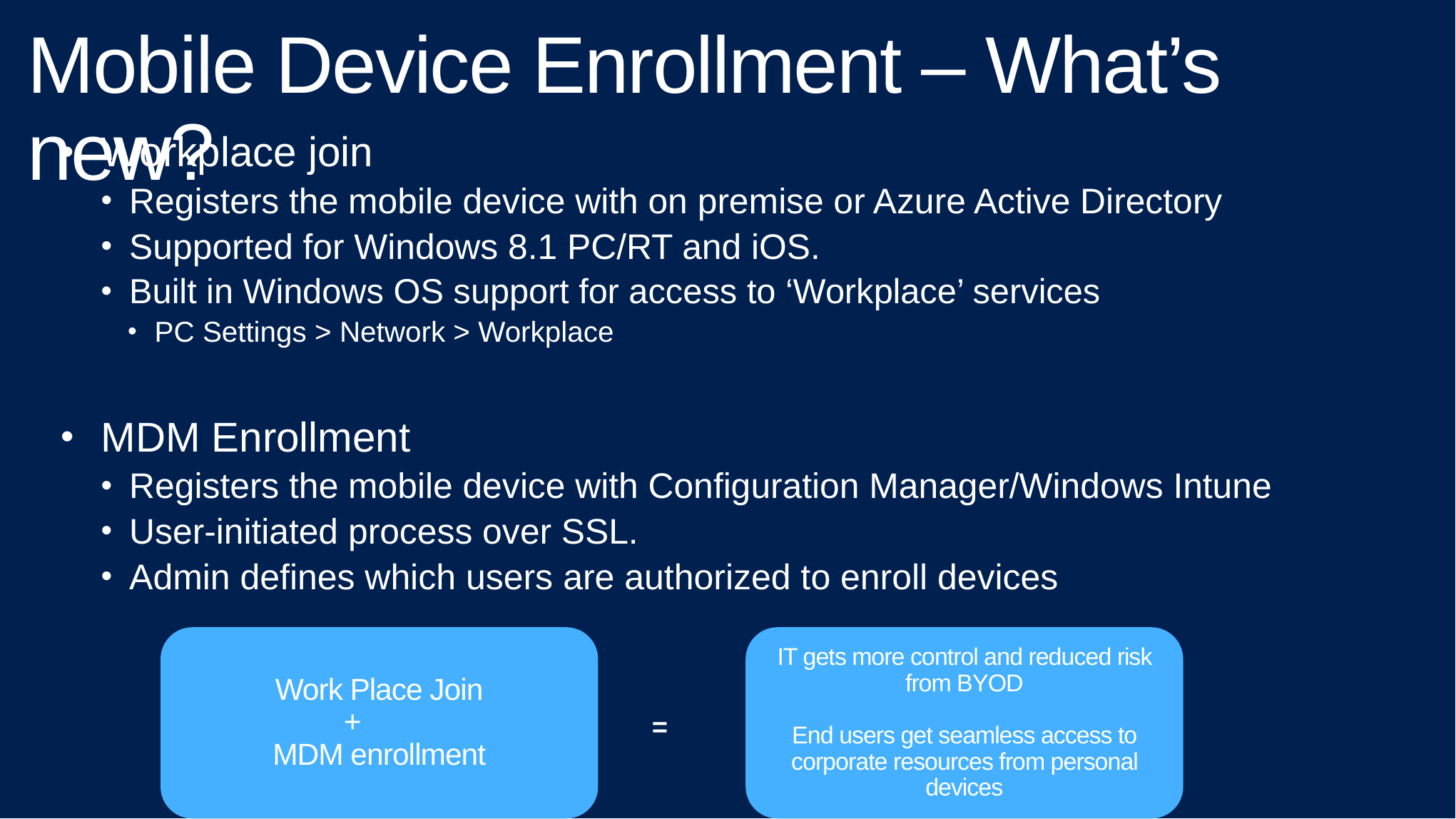

# Mobile Device Enrollment – What’s new?
Workplace join
Registers the mobile device with on premise or Azure Active Directory
Supported for Windows 8.1 PC/RT and iOS.
Built in Windows OS support for access to ‘Workplace’ services
PC Settings > Network > Workplace

MDM Enrollment
Registers the mobile device with Configuration Manager/Windows Intune
User-initiated process over SSL.
Admin defines which users are authorized to enroll devices

Work Place Join
+
MDM enrollment
IT gets more control and reduced risk from BYOD

End users get seamless access to corporate resources from personal devices
 =